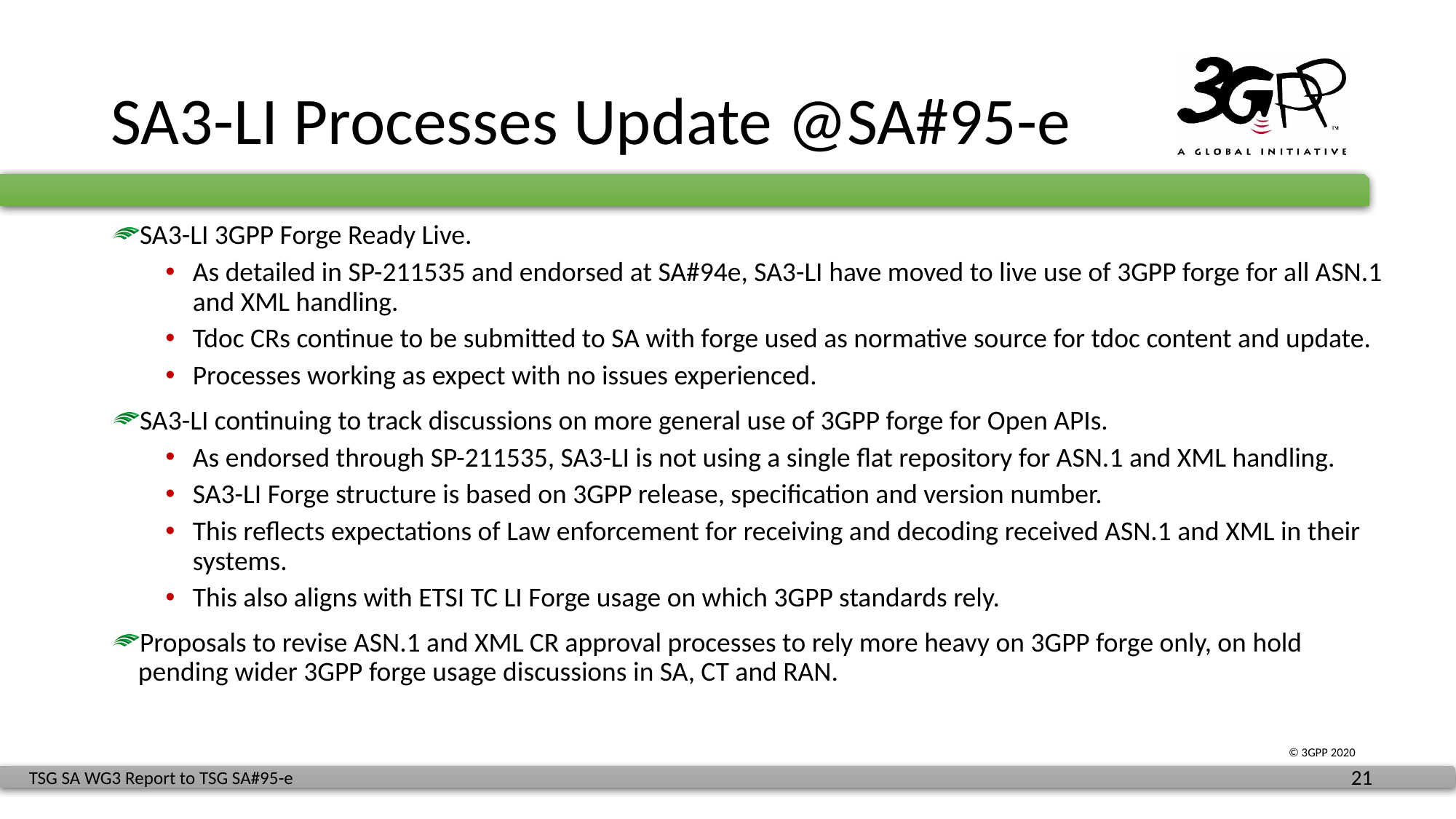

# SA3-LI Processes Update @SA#95-e
SA3-LI 3GPP Forge Ready Live.
As detailed in SP-211535 and endorsed at SA#94e, SA3-LI have moved to live use of 3GPP forge for all ASN.1 and XML handling.
Tdoc CRs continue to be submitted to SA with forge used as normative source for tdoc content and update.
Processes working as expect with no issues experienced.
SA3-LI continuing to track discussions on more general use of 3GPP forge for Open APIs.
As endorsed through SP-211535, SA3-LI is not using a single flat repository for ASN.1 and XML handling.
SA3-LI Forge structure is based on 3GPP release, specification and version number.
This reflects expectations of Law enforcement for receiving and decoding received ASN.1 and XML in their systems.
This also aligns with ETSI TC LI Forge usage on which 3GPP standards rely.
Proposals to revise ASN.1 and XML CR approval processes to rely more heavy on 3GPP forge only, on hold pending wider 3GPP forge usage discussions in SA, CT and RAN.